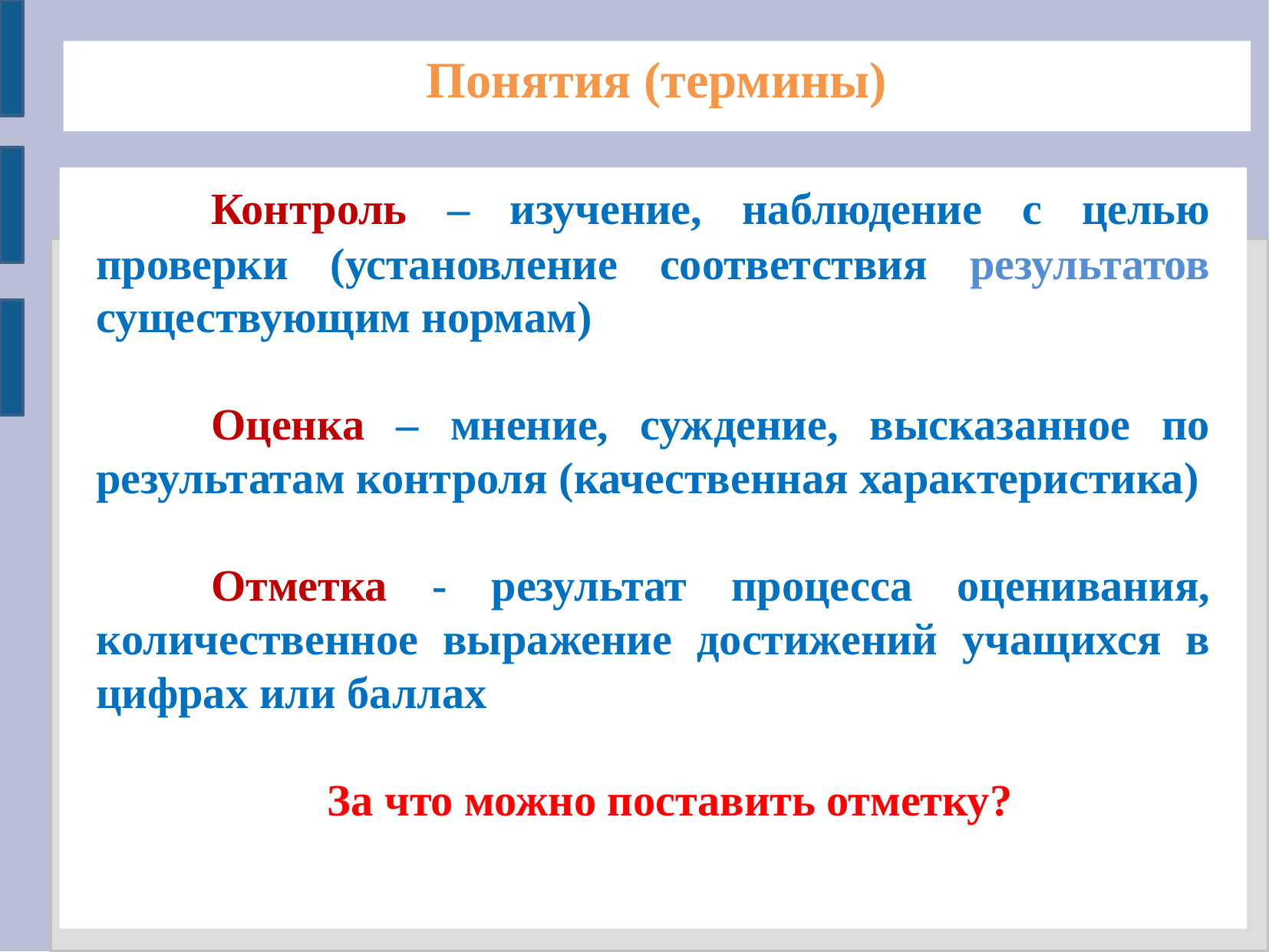

Понятия (термины)
	Контроль – изучение, наблюдение с целью проверки (установление соответствия результатов существующим нормам)

	Оценка – мнение, суждение, высказанное по результатам контроля (качественная характеристика)

	Отметка - результат процесса оценивания, количественное выражение достижений учащихся в цифрах или баллах

   За что можно поставить отметку?